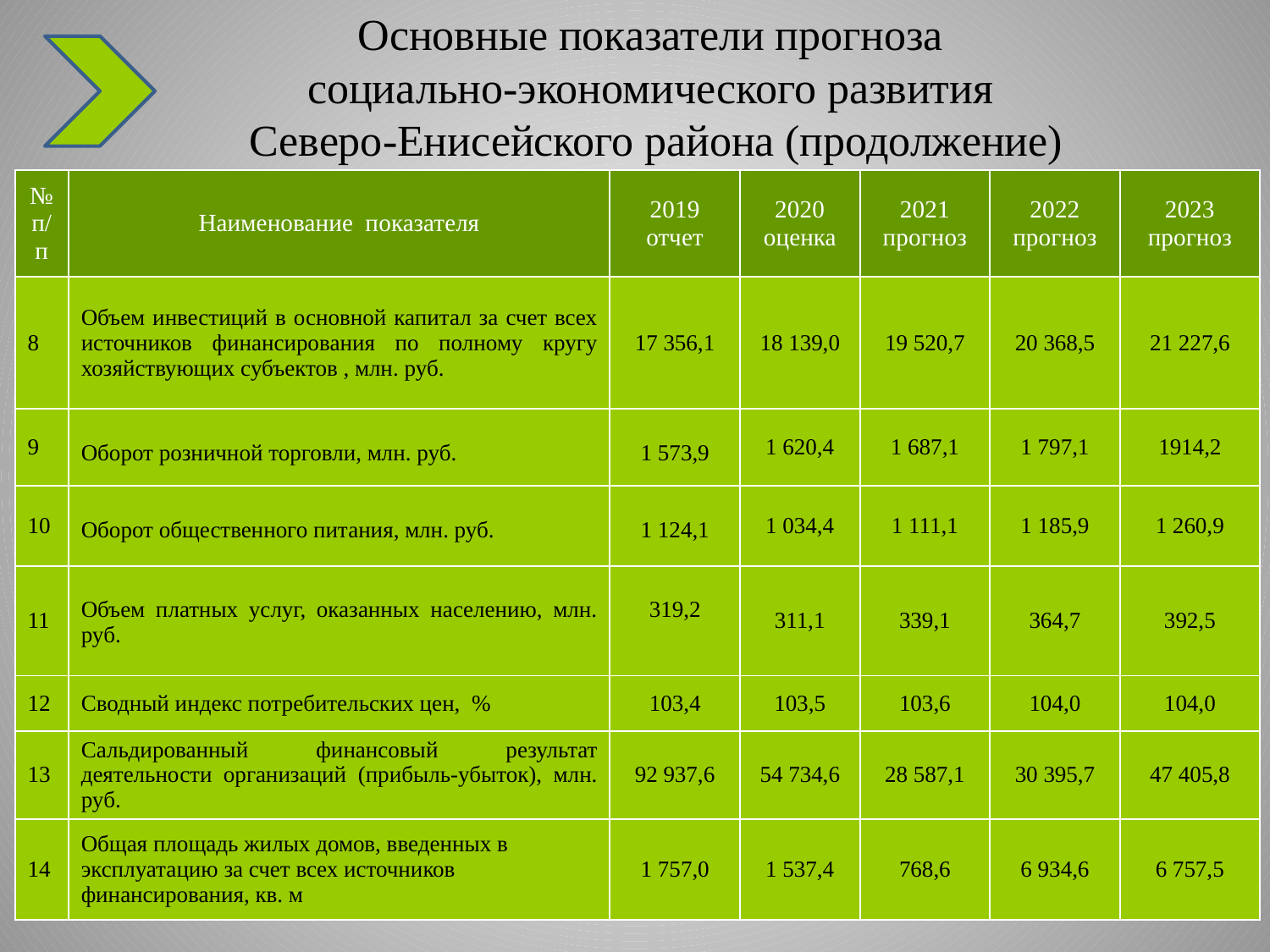

Основные показатели прогноза
социально-экономического развития
Северо-Енисейского района (продолжение)

| № п/п | Наименование показателя | 2019 отчет | 2020 оценка | 2021 прогноз | 2022 прогноз | 2023 прогноз |
| --- | --- | --- | --- | --- | --- | --- |
| 8 | Объем инвестиций в основной капитал за счет всех источников финансирования по полному кругу хозяйствующих субъектов , млн. руб. | 17 356,1 | 18 139,0 | 19 520,7 | 20 368,5 | 21 227,6 |
| 9 | Оборот розничной торговли, млн. руб. | 1 573,9 | 1 620,4 | 1 687,1 | 1 797,1 | 1914,2 |
| 10 | Оборот общественного питания, млн. руб. | 1 124,1 | 1 034,4 | 1 111,1 | 1 185,9 | 1 260,9 |
| 11 | Объем платных услуг, оказанных населению, млн. руб. | 319,2 | 311,1 | 339,1 | 364,7 | 392,5 |
| 12 | Сводный индекс потребительских цен, % | 103,4 | 103,5 | 103,6 | 104,0 | 104,0 |
| 13 | Сальдированный финансовый результат деятельности организаций (прибыль-убыток), млн. руб. | 92 937,6 | 54 734,6 | 28 587,1 | 30 395,7 | 47 405,8 |
| 14 | Общая площадь жилых домов, введенных в эксплуатацию за счет всех источников финансирования, кв. м | 1 757,0 | 1 537,4 | 768,6 | 6 934,6 | 6 757,5 |